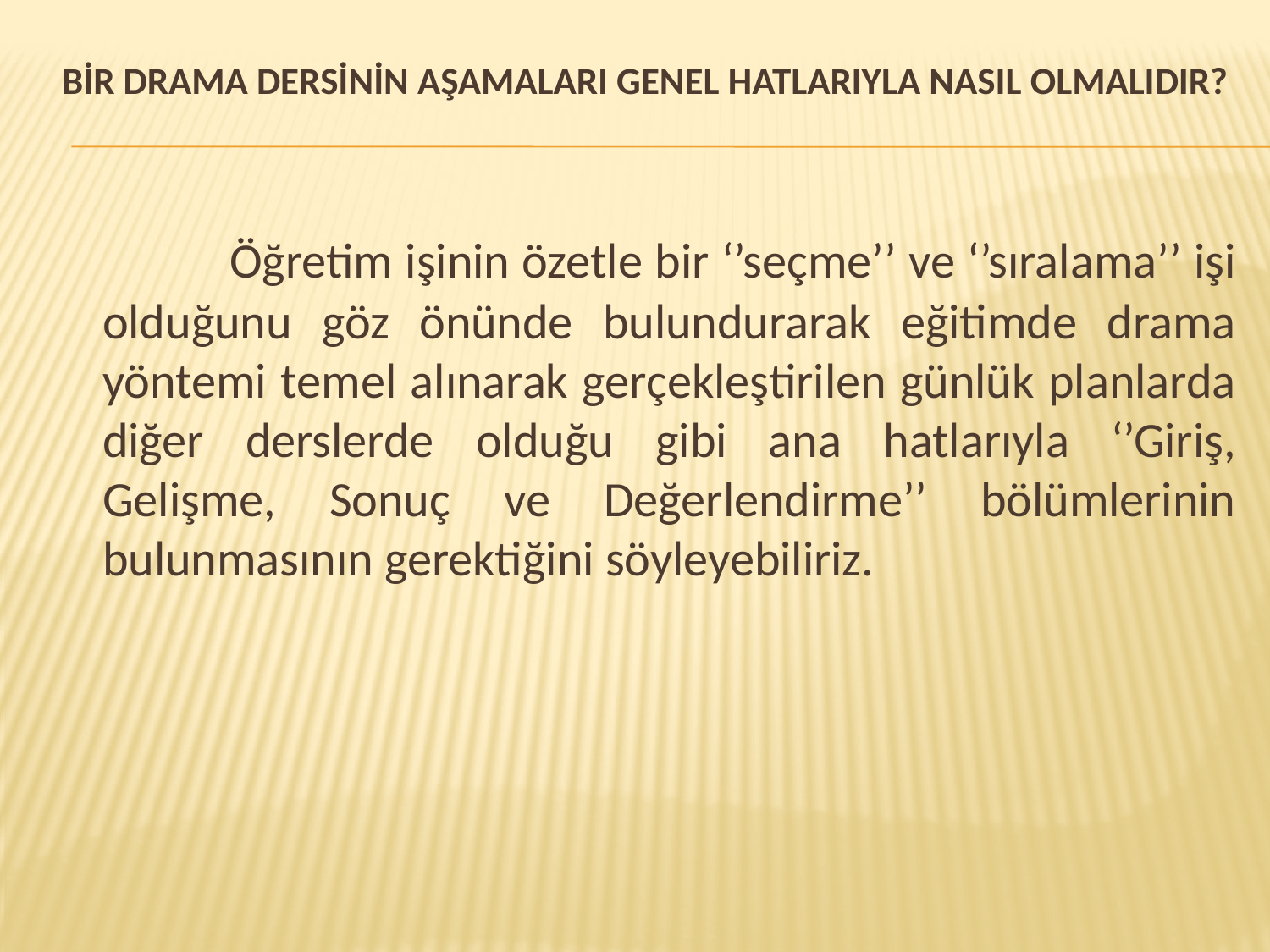

# Bİr Drama Dersİnİn AşamalarI Genel HatlarIyla NasIl OlmalIdIr?
		Öğretim işinin özetle bir ‘’seçme’’ ve ‘’sıralama’’ işi olduğunu göz önünde bulundurarak eğitimde drama yöntemi temel alınarak gerçekleştirilen günlük planlarda diğer derslerde olduğu gibi ana hatlarıyla ‘’Giriş, Gelişme, Sonuç ve Değerlendirme’’ bölümlerinin bulunmasının gerektiğini söyleyebiliriz.